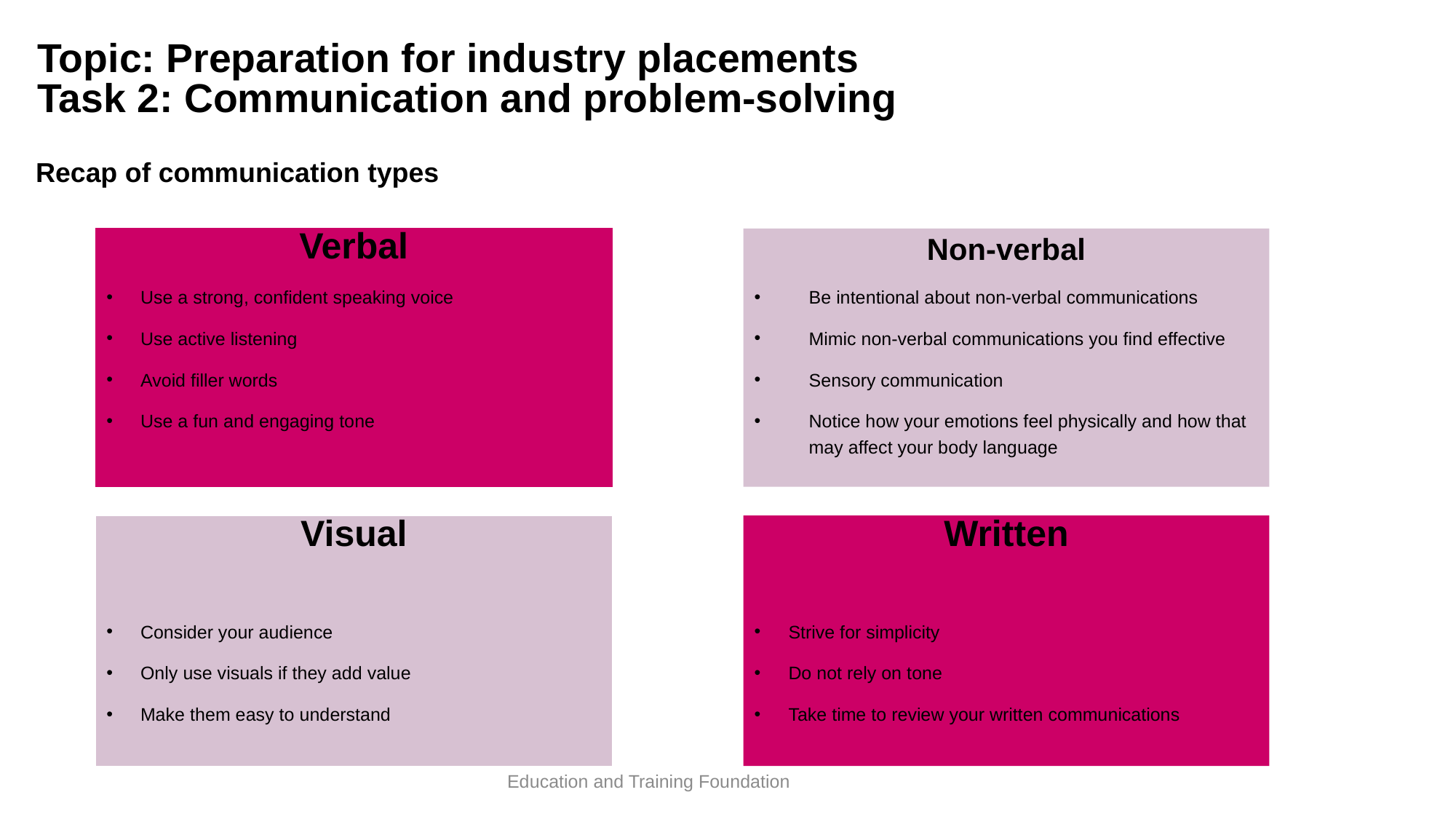

# Topic: Preparation for industry placements Task 2: Communication and problem-solving
Recap of communication types
Non-verbal
Be intentional about non-verbal communications
Mimic non-verbal communications you find effective
Sensory communication
Notice how your emotions feel physically and how that may affect your body language
Verbal
Use a strong, confident speaking voice
Use active listening
Avoid filler words
Use a fun and engaging tone
Written

Strive for simplicity
Do not rely on tone
Take time to review your written communications

Visual

Consider your audience
Only use visuals if they add value
Make them easy to understand

Education and Training Foundation